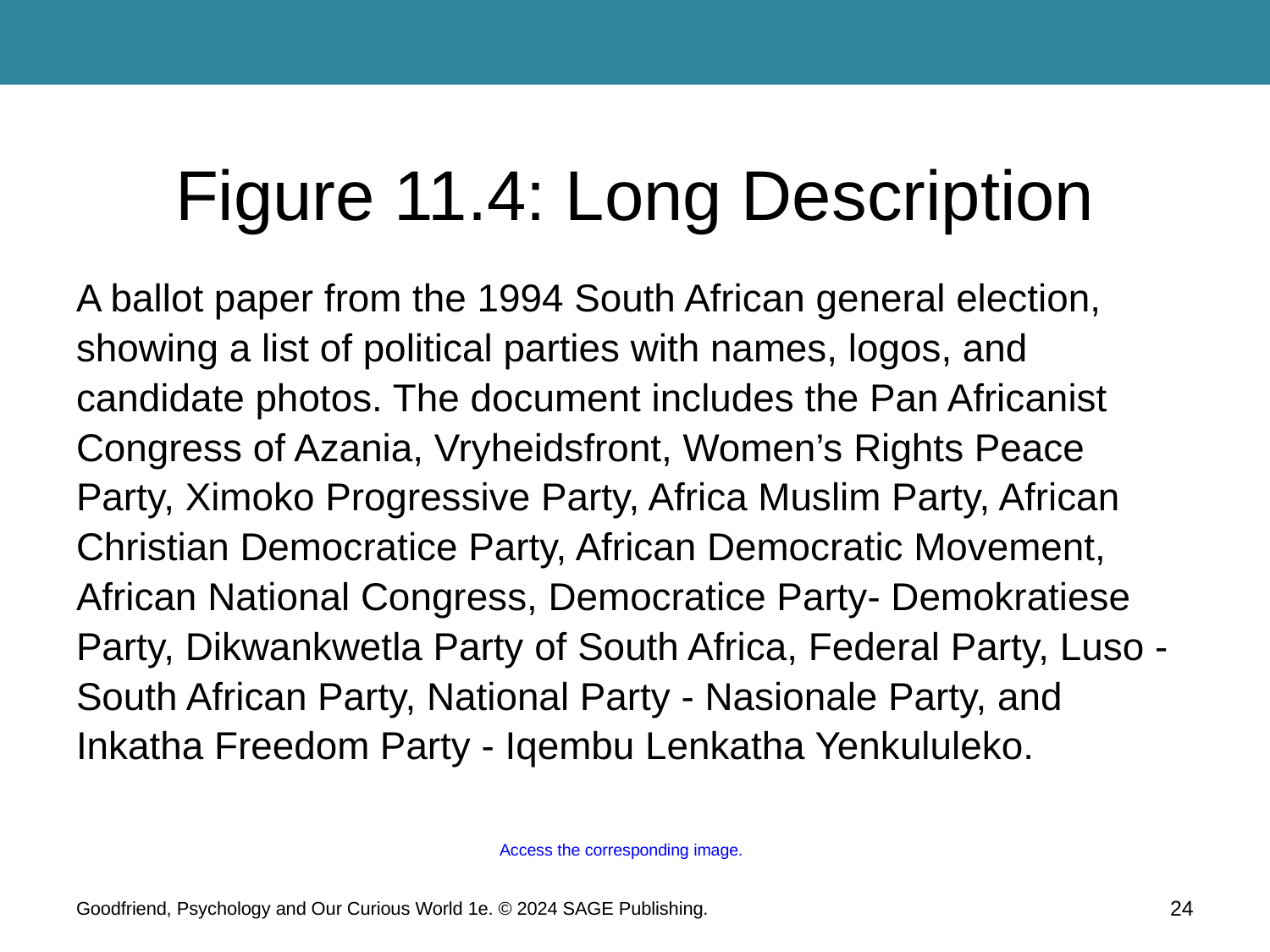

# Figure 11.4: Long Description
A ballot paper from the 1994 South African general election, showing a list of political parties with names, logos, and candidate photos. The document includes the Pan Africanist Congress of Azania, Vryheidsfront, Women’s Rights Peace Party, Ximoko Progressive Party, Africa Muslim Party, African Christian Democratice Party, African Democratic Movement, African National Congress, Democratice Party- Demokratiese Party, Dikwankwetla Party of South Africa, Federal Party, Luso - South African Party, National Party - Nasionale Party, and Inkatha Freedom Party - Iqembu Lenkatha Yenkululeko.
Access the corresponding image.
24
Goodfriend, Psychology and Our Curious World 1e. © 2024 SAGE Publishing.